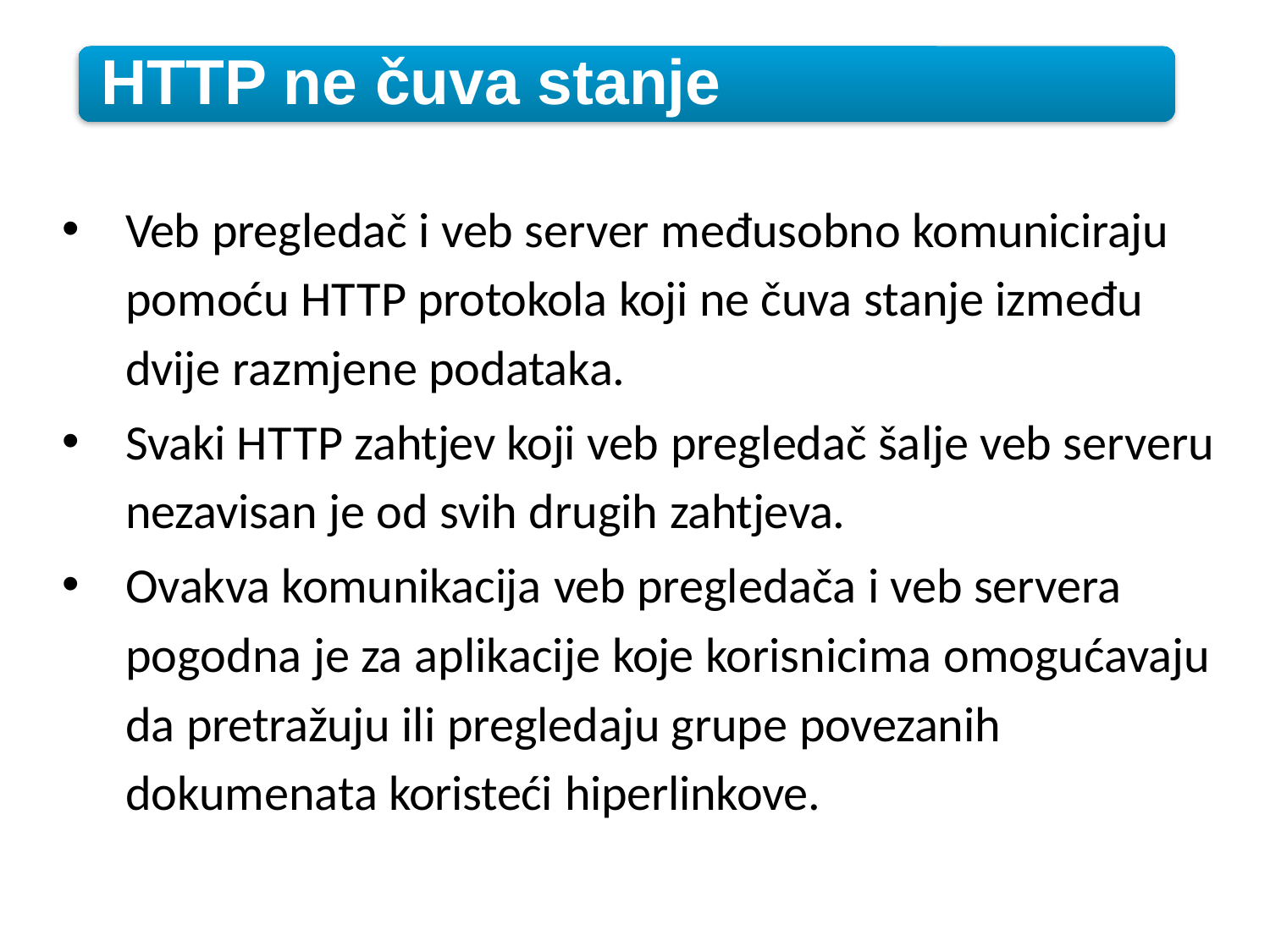

HTTP ne čuva stanje
Veb pregledač i veb server međusobno komuniciraju pomoću HTTP protokola koji ne čuva stanje između dvije razmjene podataka.
Svaki HTTP zahtjev koji veb pregledač šalje veb serveru nezavisan je od svih drugih zahtjeva.
Ovakva komunikacija veb pregledača i veb servera pogodna je za aplikacije koje korisnicima omogućavaju da pretražuju ili pregledaju grupe povezanih dokumenata koristeći hiperlinkove.